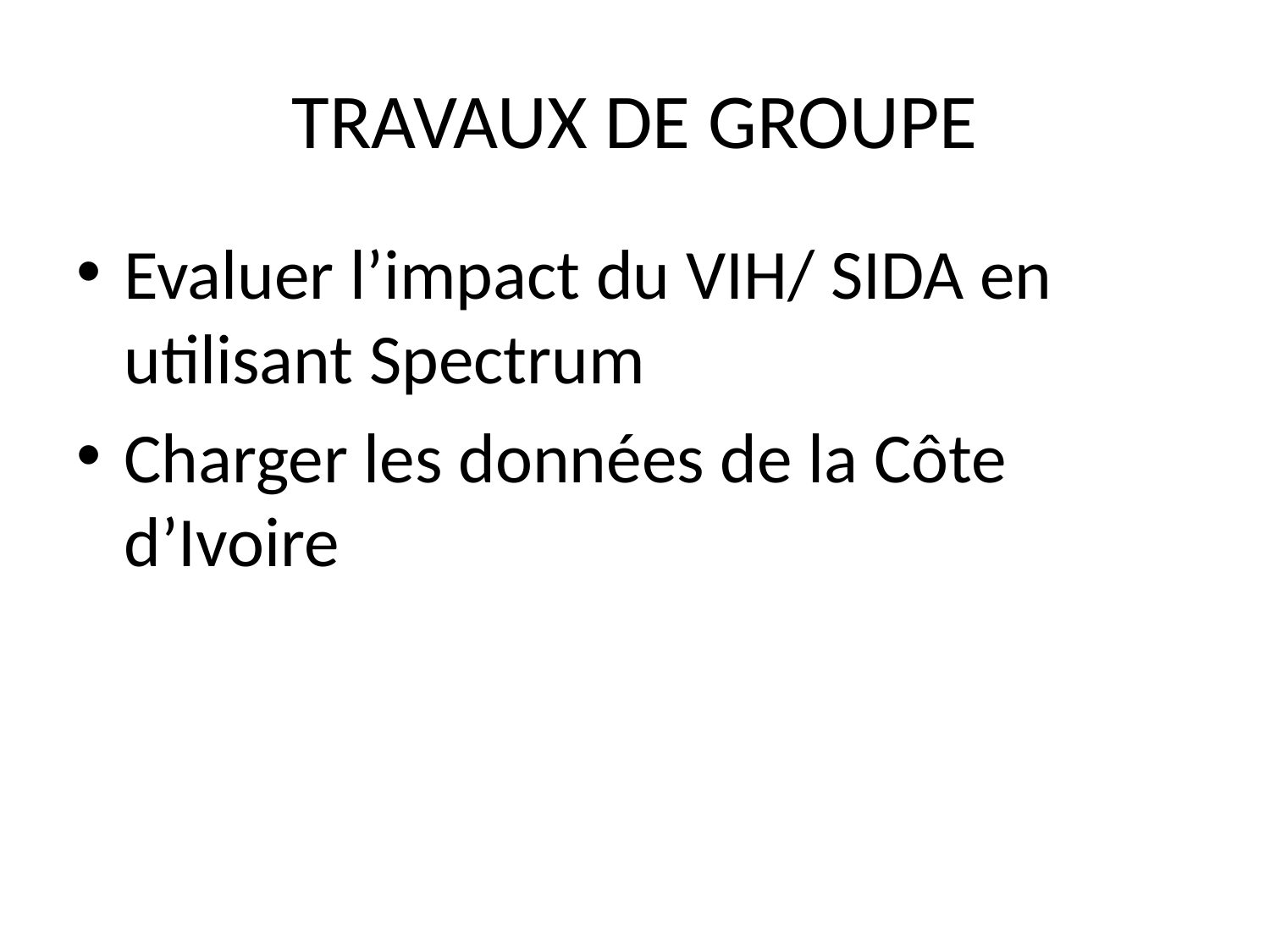

# TRAVAUX DE GROUPE
Evaluer l’impact du VIH/ SIDA en utilisant Spectrum
Charger les données de la Côte d’Ivoire